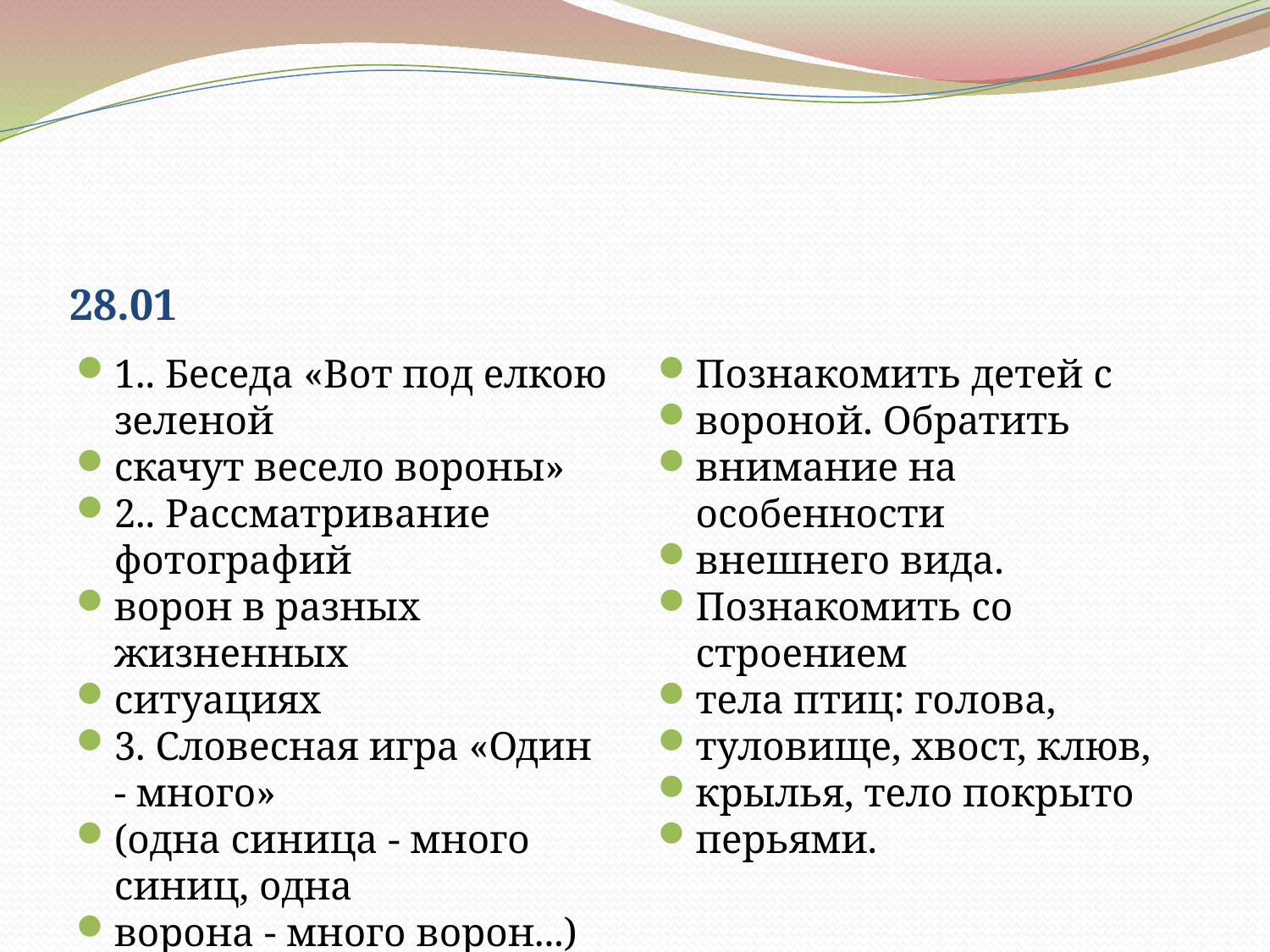

28.01
1.. Беседа «Вот под елкою зеленой
скачут весело вороны»
2.. Рассматривание фотографий
ворон в разных жизненных
ситуациях
3. Словесная игра «Один - много»
(одна синица - много синиц, одна
ворона - много ворон...)

Познакомить детей с
вороной. Обратить
внимание на особенности
внешнего вида.
Познакомить со строением
тела птиц: голова,
туловище, хвост, клюв,
крылья, тело покрыто
перьями.